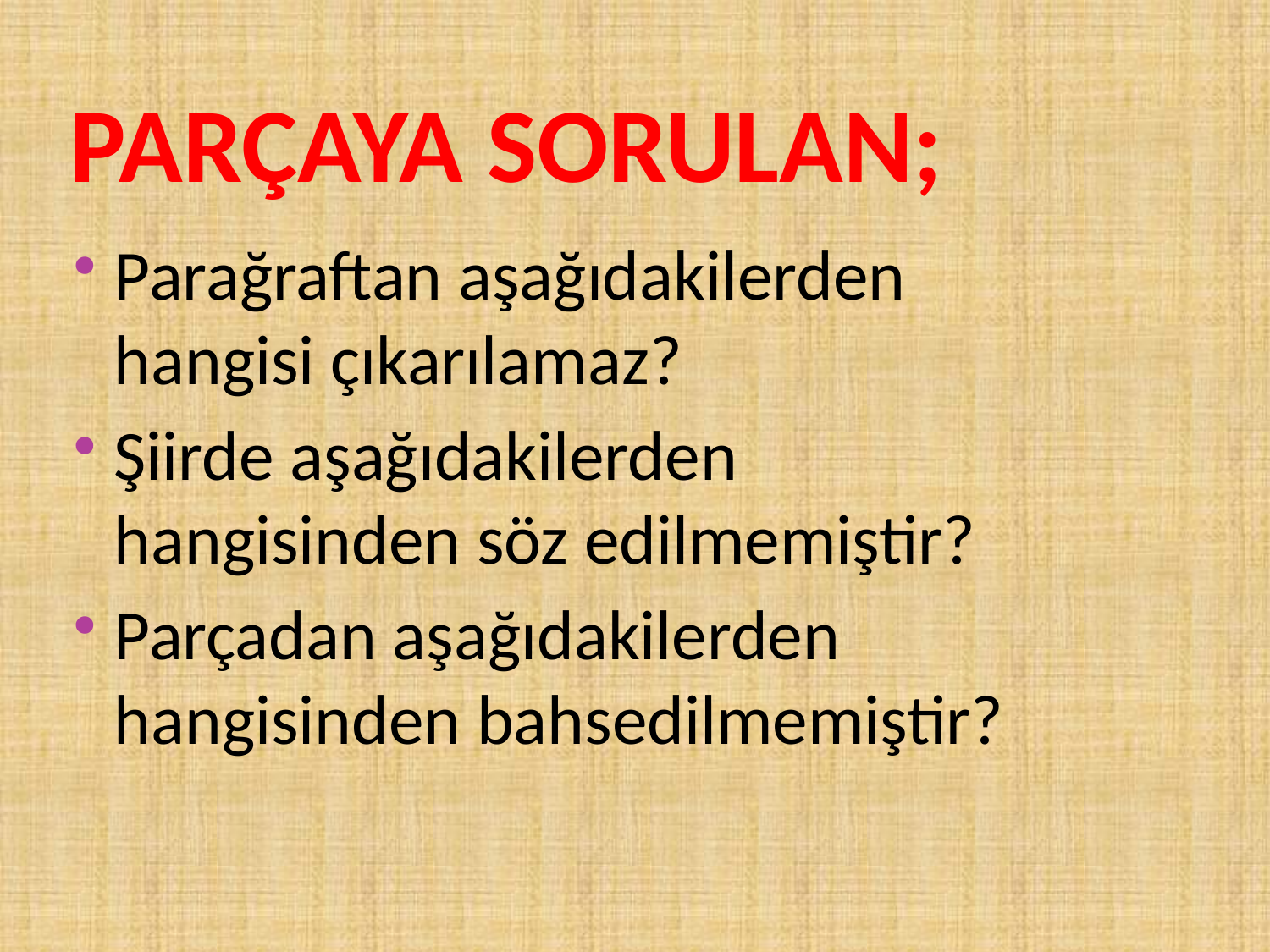

# PARÇAYA SORULAN;
Parağraftan aşağıdakilerden hangisi çıkarılamaz?
Şiirde aşağıdakilerden hangisinden söz edilmemiştir?
Parçadan aşağıdakilerden hangisinden bahsedilmemiştir?